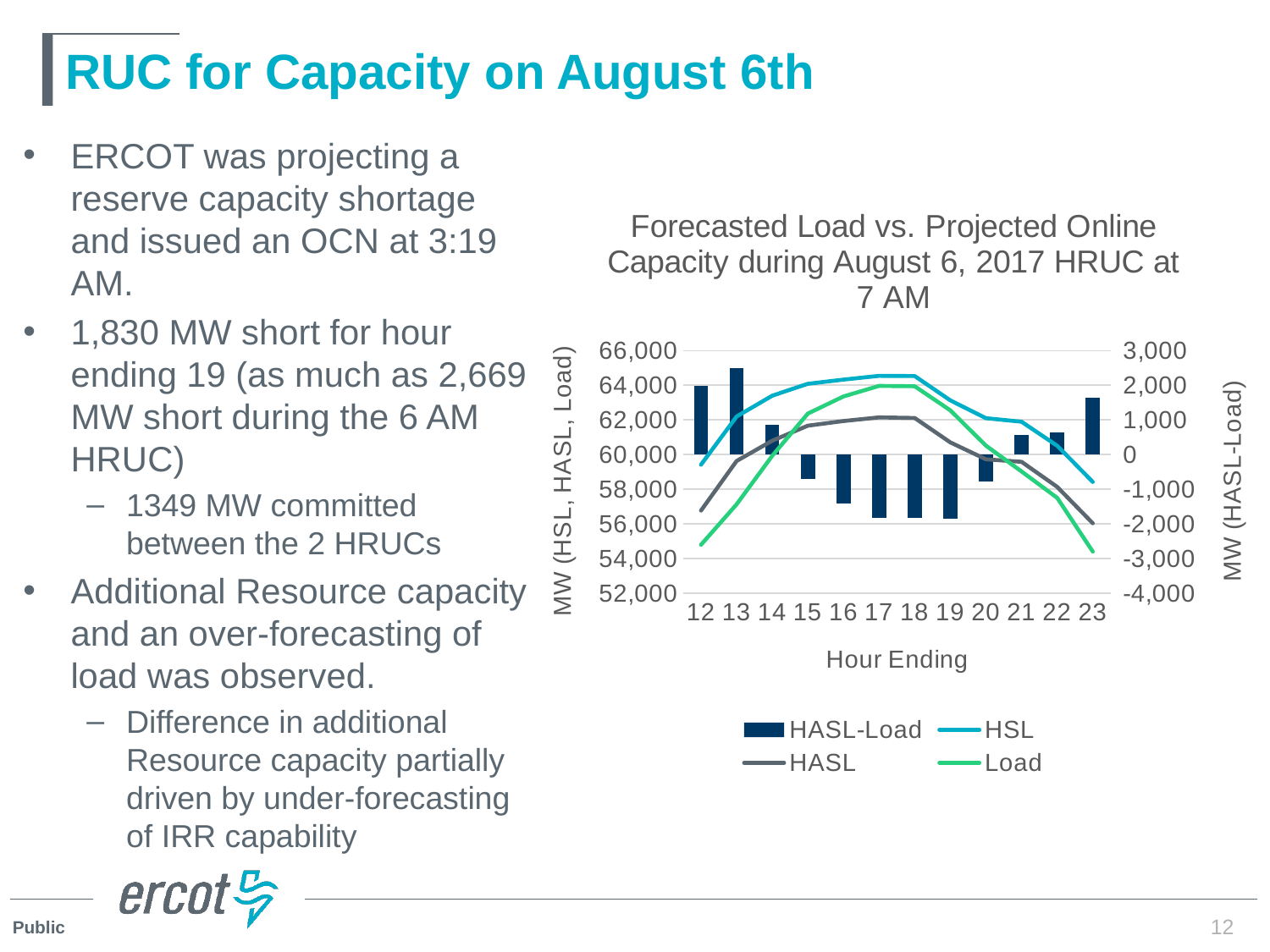

# RUC for Capacity on August 6th
ERCOT was projecting a reserve capacity shortage and issued an OCN at 3:19 AM.
1,830 MW short for hour ending 19 (as much as 2,669 MW short during the 6 AM HRUC)
1349 MW committed between the 2 HRUCs
Additional Resource capacity and an over-forecasting of load was observed.
Difference in additional Resource capacity partially driven by under-forecasting of IRR capability

### Chart: Forecasted Load vs. Projected Online Capacity during August 6, 2017 HRUC at 7 AM

| Category |  |  |  |  |
|---|---|---|---|---|
12